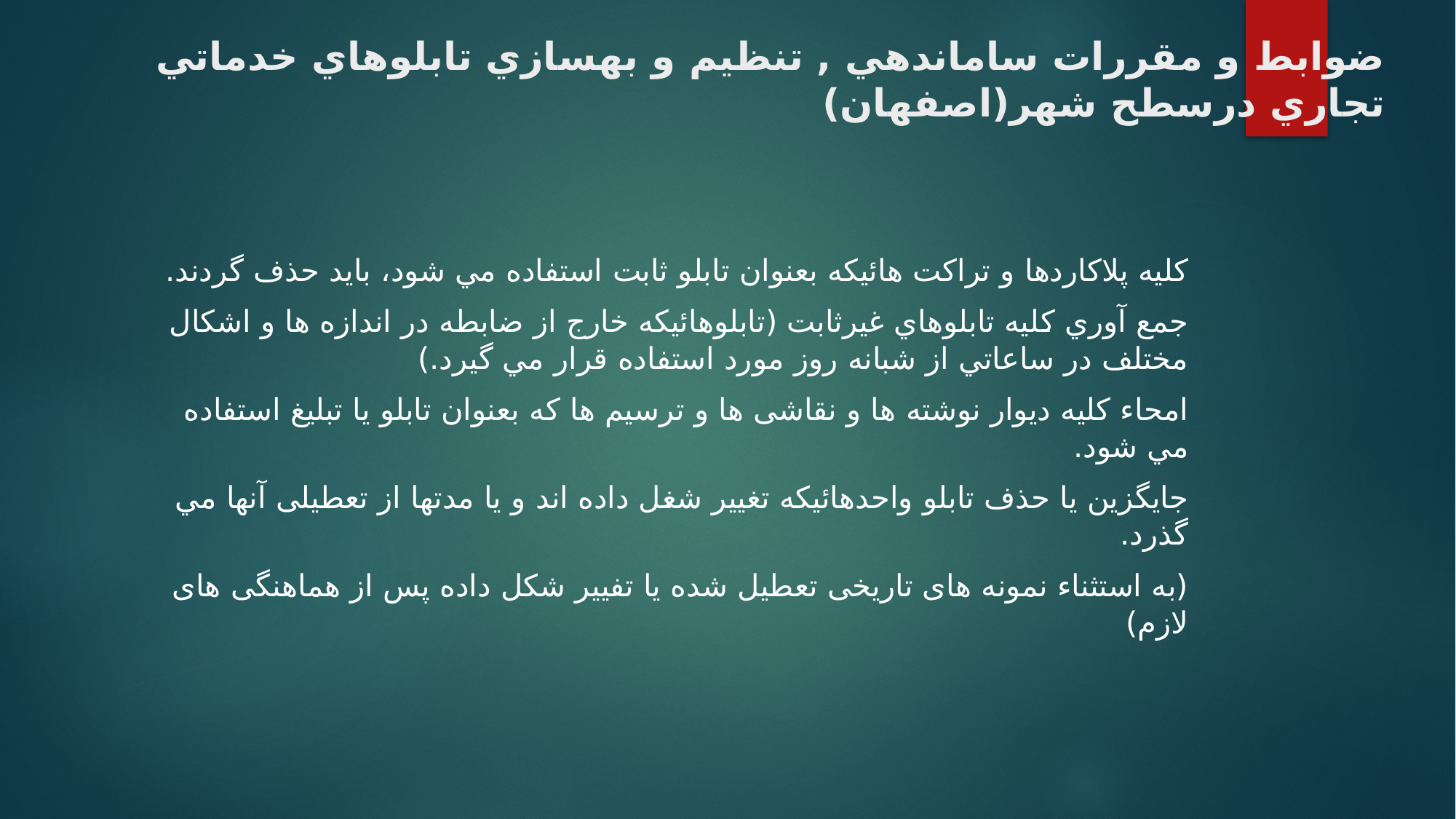

# ضوابط و مقررات ساماندهي , تنظيم و بهسازي تابلوهاي خدماتي  تجاري درسطح شهر(اصفهان)
كليه پلاكاردها و تراكت هائيكه بعنوان تابلو ثابت استفاده مي شود، بايد حذف گردند.
جمع آوري كليه تابلوهاي غيرثابت (تابلوهائيكه خارج از ضابطه در اندازه ها و اشكال مختلف در ساعاتي از شبانه روز مورد استفاده قرار مي گيرد.)
امحاء كليه ديوار نوشته ها و نقاشی ها و ترسيم ها كه بعنوان تابلو يا تبليغ استفاده مي شود.
جايگزين يا حذف تابلو واحدهائيكه تغيير شغل داده اند و يا مدتها از تعطيلی آنها مي گذرد.
(به استثناء نمونه های تاريخی تعطيل شده يا تفيير شکل داده پس از هماهنگی های لازم)